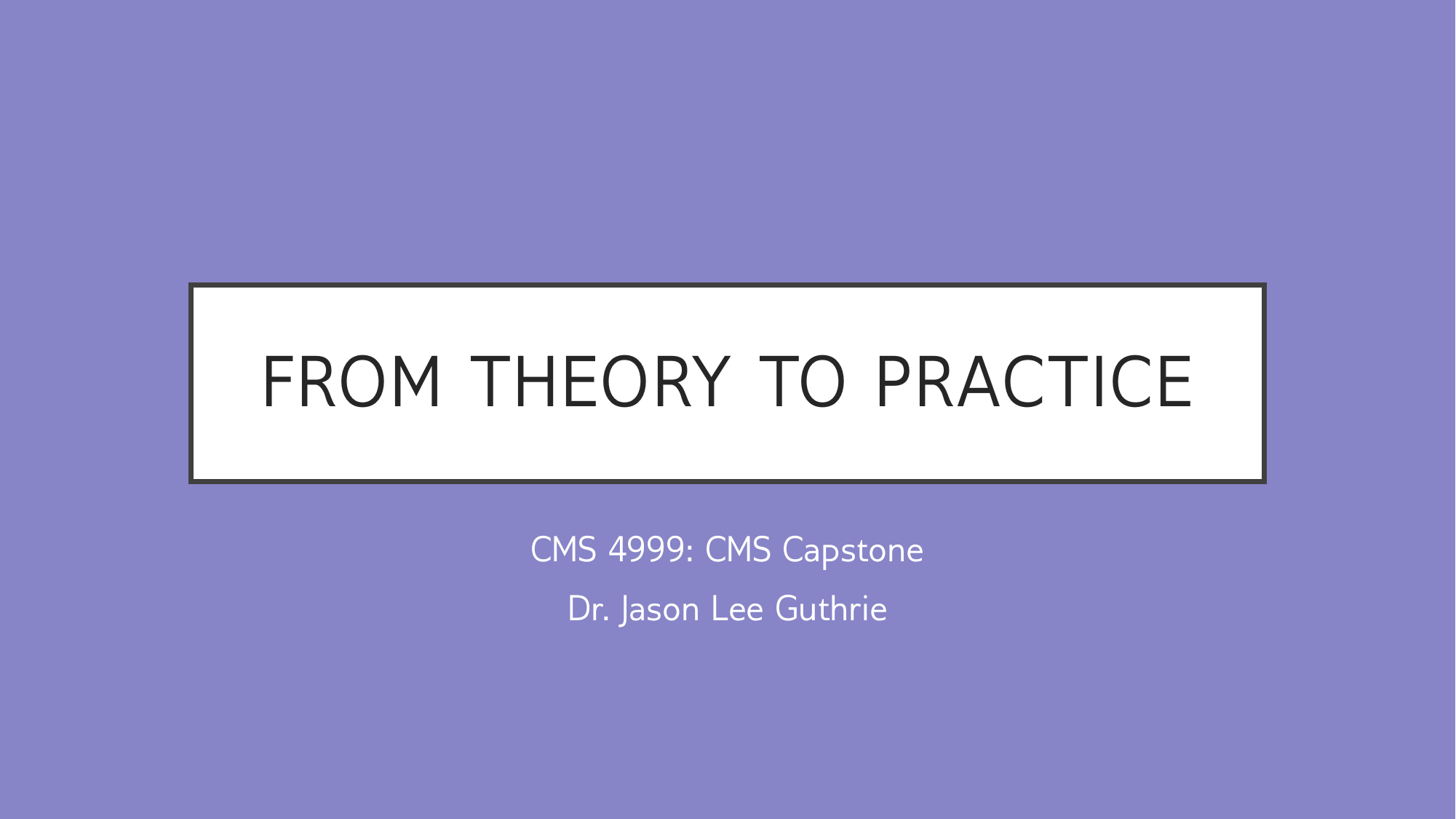

# From Theory To Practice
CMS 4999: CMS Capstone
Dr. Jason Lee Guthrie